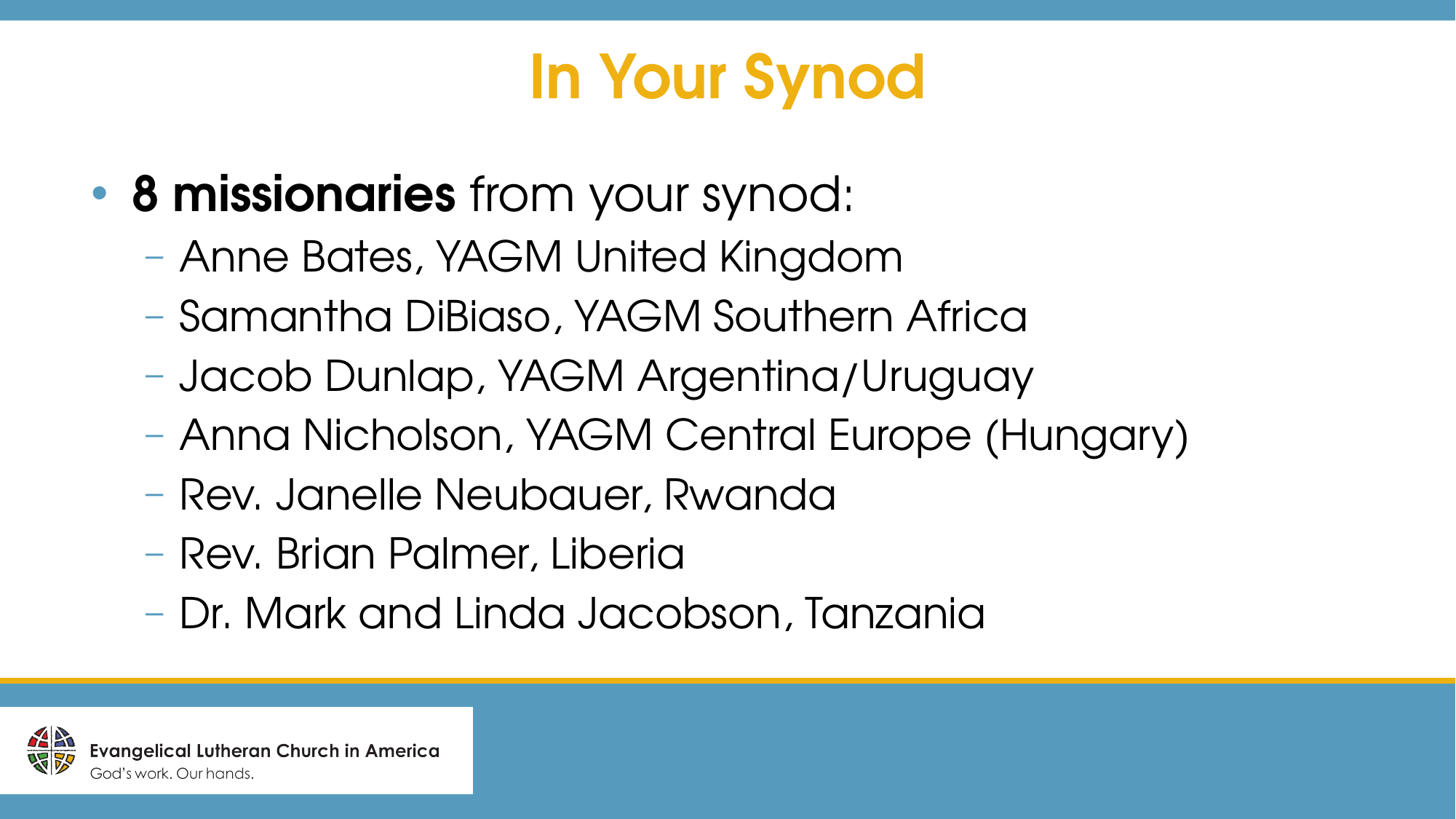

# In Your Synod
8 missionaries from your synod:
Anne Bates, YAGM United Kingdom
Samantha DiBiaso, YAGM Southern Africa
Jacob Dunlap, YAGM Argentina/Uruguay
Anna Nicholson, YAGM Central Europe (Hungary)
Rev. Janelle Neubauer, Rwanda
Rev. Brian Palmer, Liberia
Dr. Mark and Linda Jacobson, Tanzania